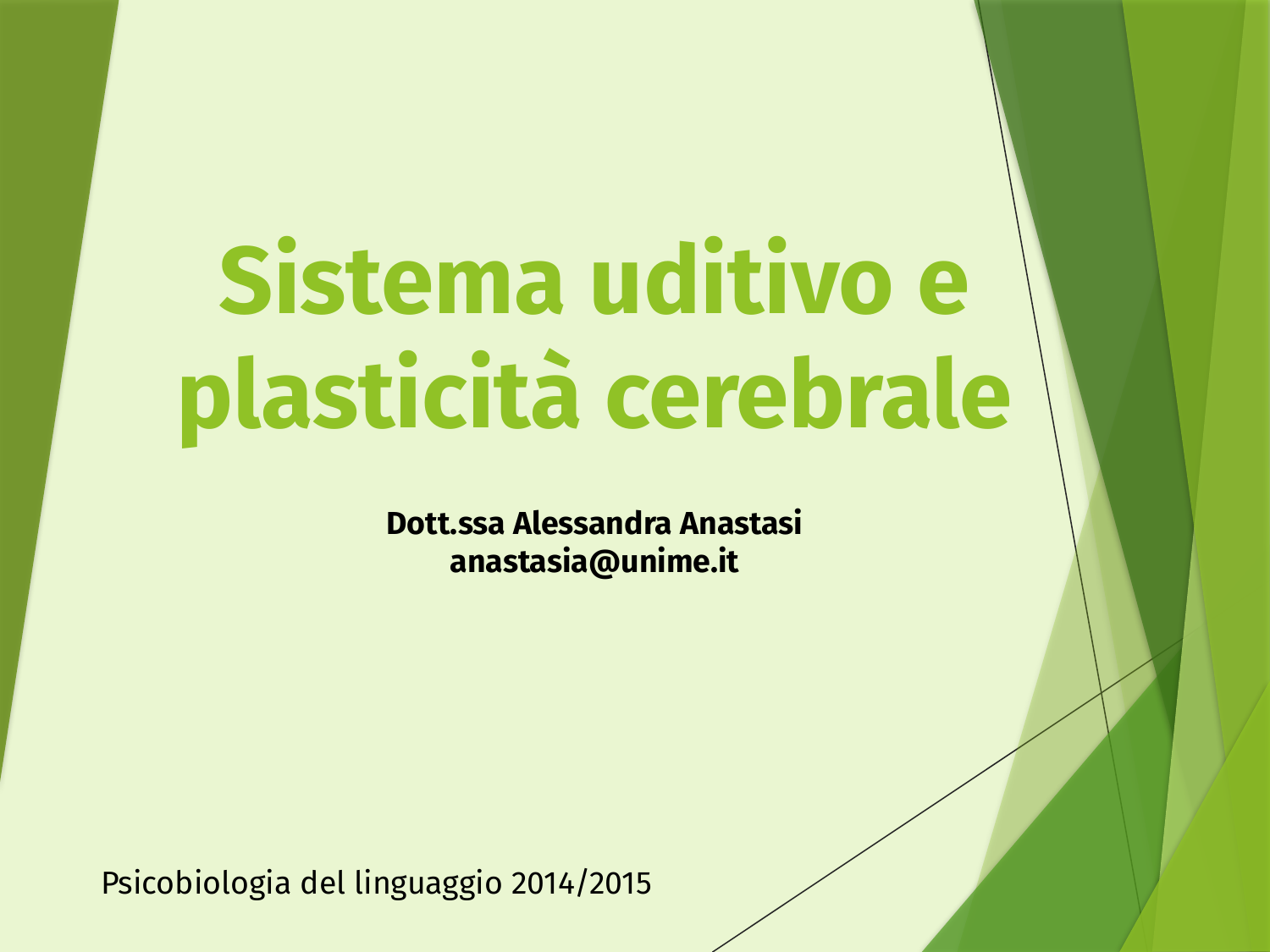

# Sistema uditivo e plasticità cerebrale
Dott.ssa Alessandra Anastasi
anastasia@unime.it
Psicobiologia del linguaggio 2014/2015